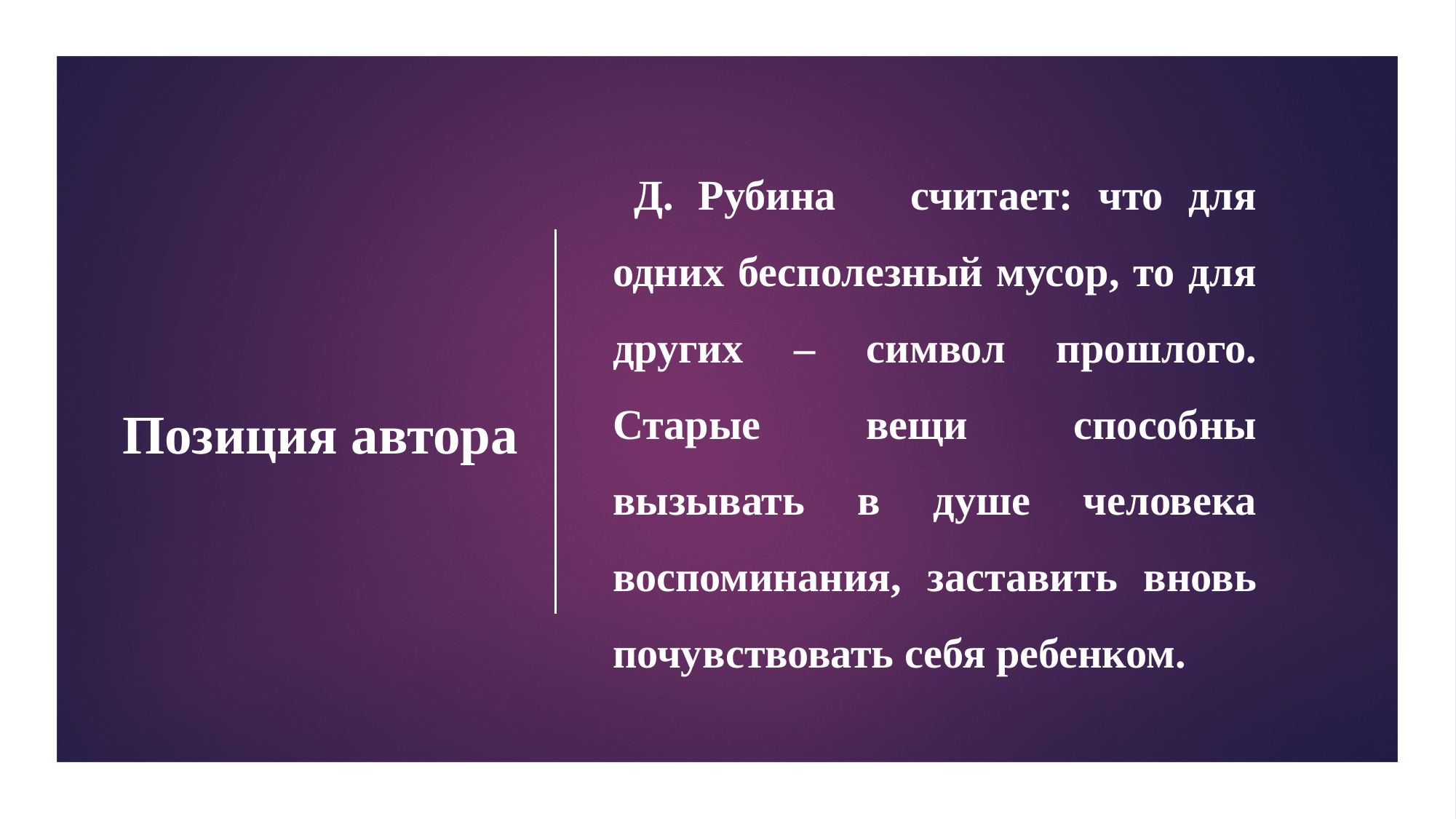

# Позиция автора
 Д. Рубина   считает: что для одних бесполезный мусор, то для других – символ прошлого. Старые вещи способны вызывать в душе человека воспоминания, заставить вновь почувствовать себя ребенком.